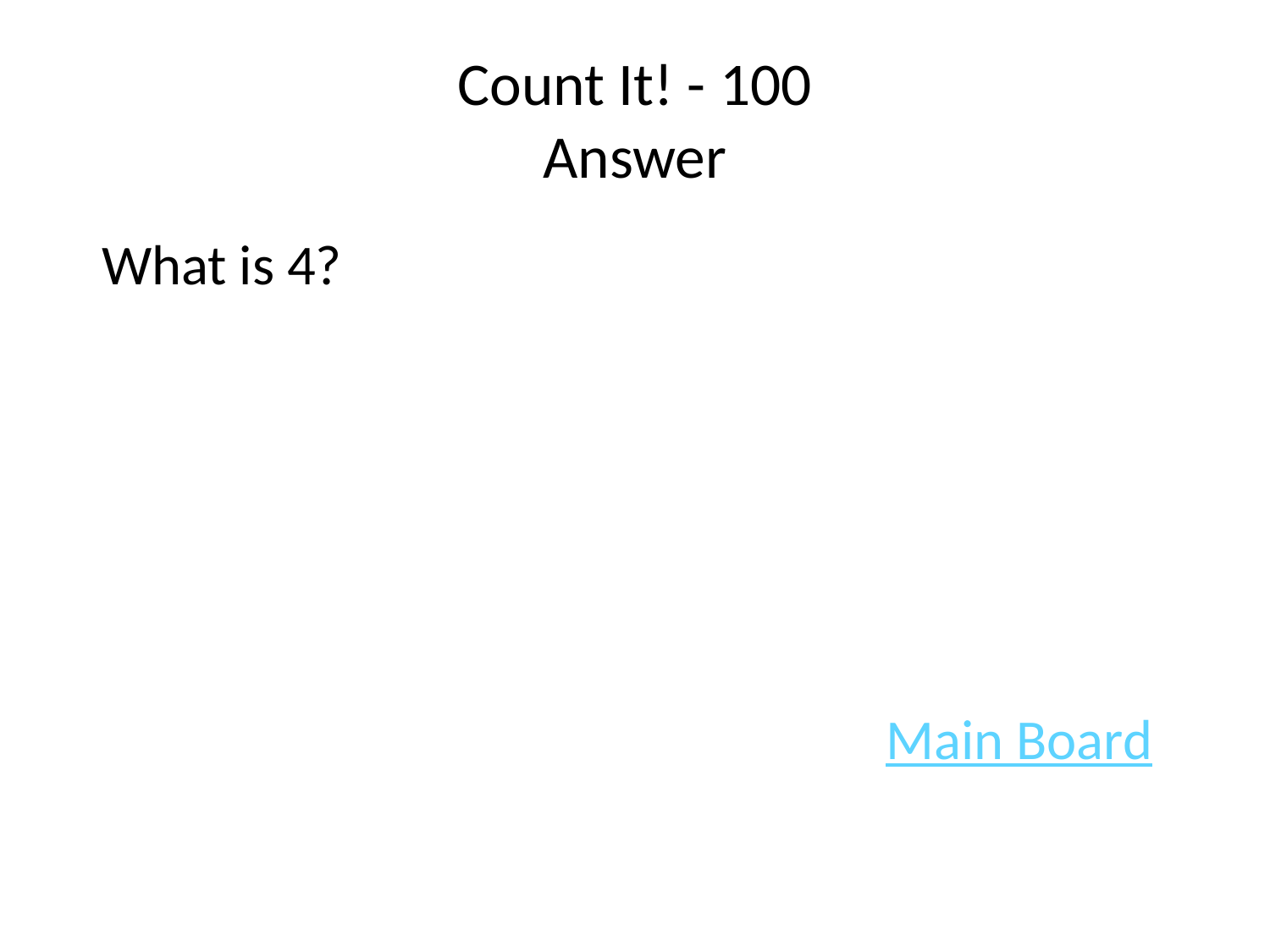

# Count It! - 100 Answer
  What is 4?

							Main Board